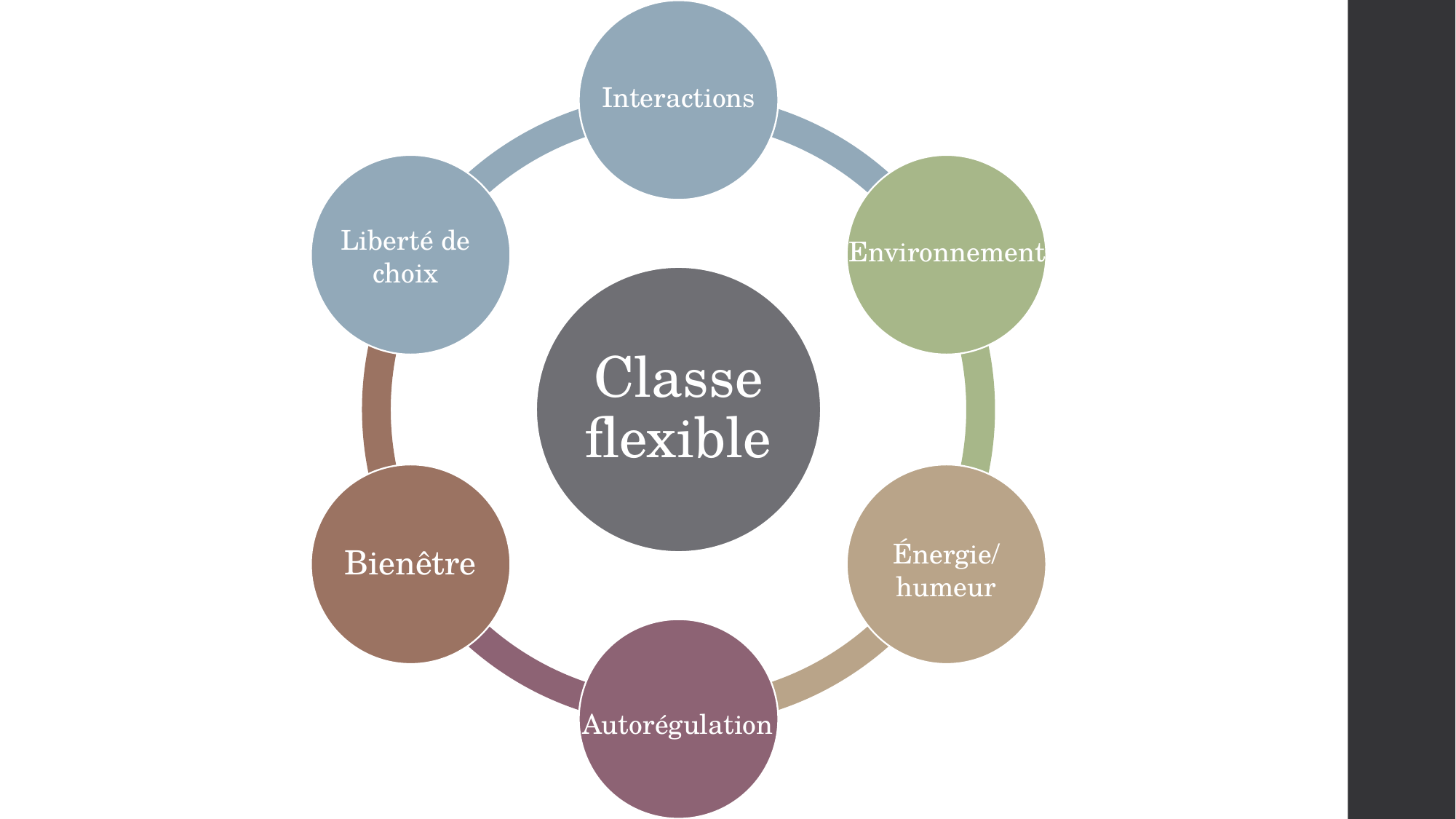

Classe flexible

Bienêtre

Interactions
Liberté de choix
Environnement
Énergie/
humeur
Autorégulation